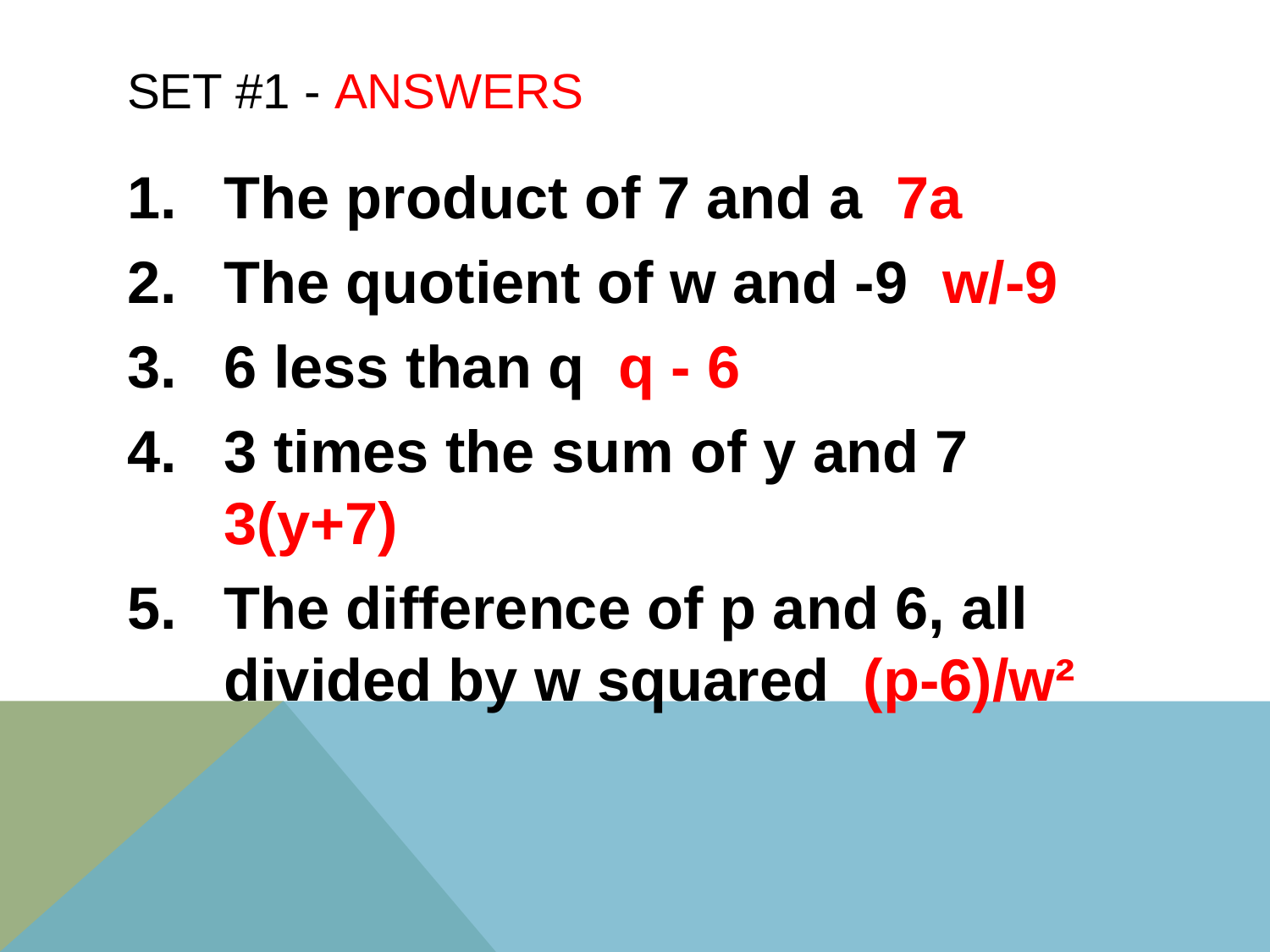

# Set #1 - Answers
The product of 7 and a  7a
The quotient of w and -9  w/-9
6 less than q  q - 6
3 times the sum of y and 7 3(y+7)
The difference of p and 6, all  divided by w squared  (p-6)/w²